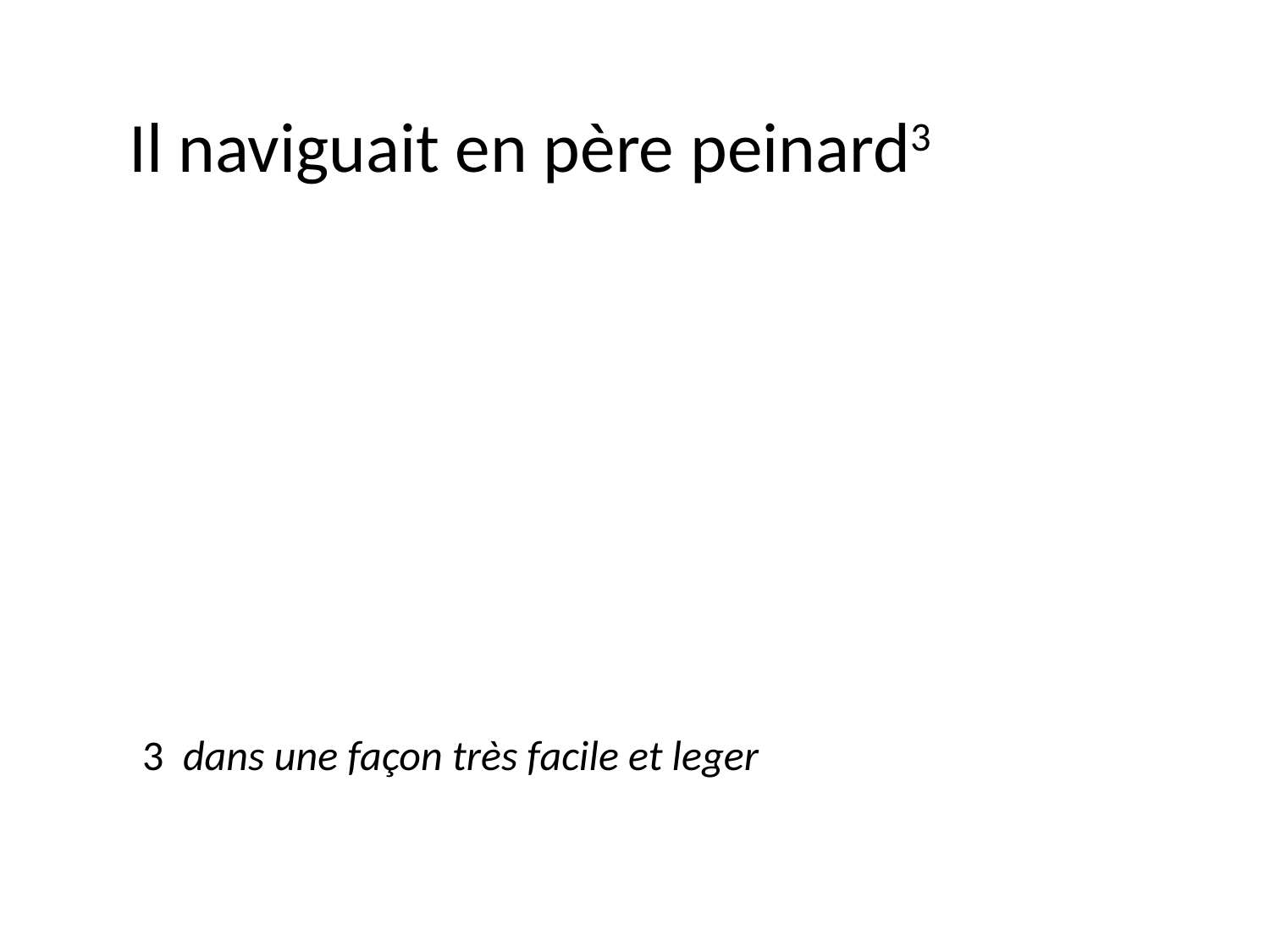

Il naviguait en père peinard3
3  dans une façon très facile et leger